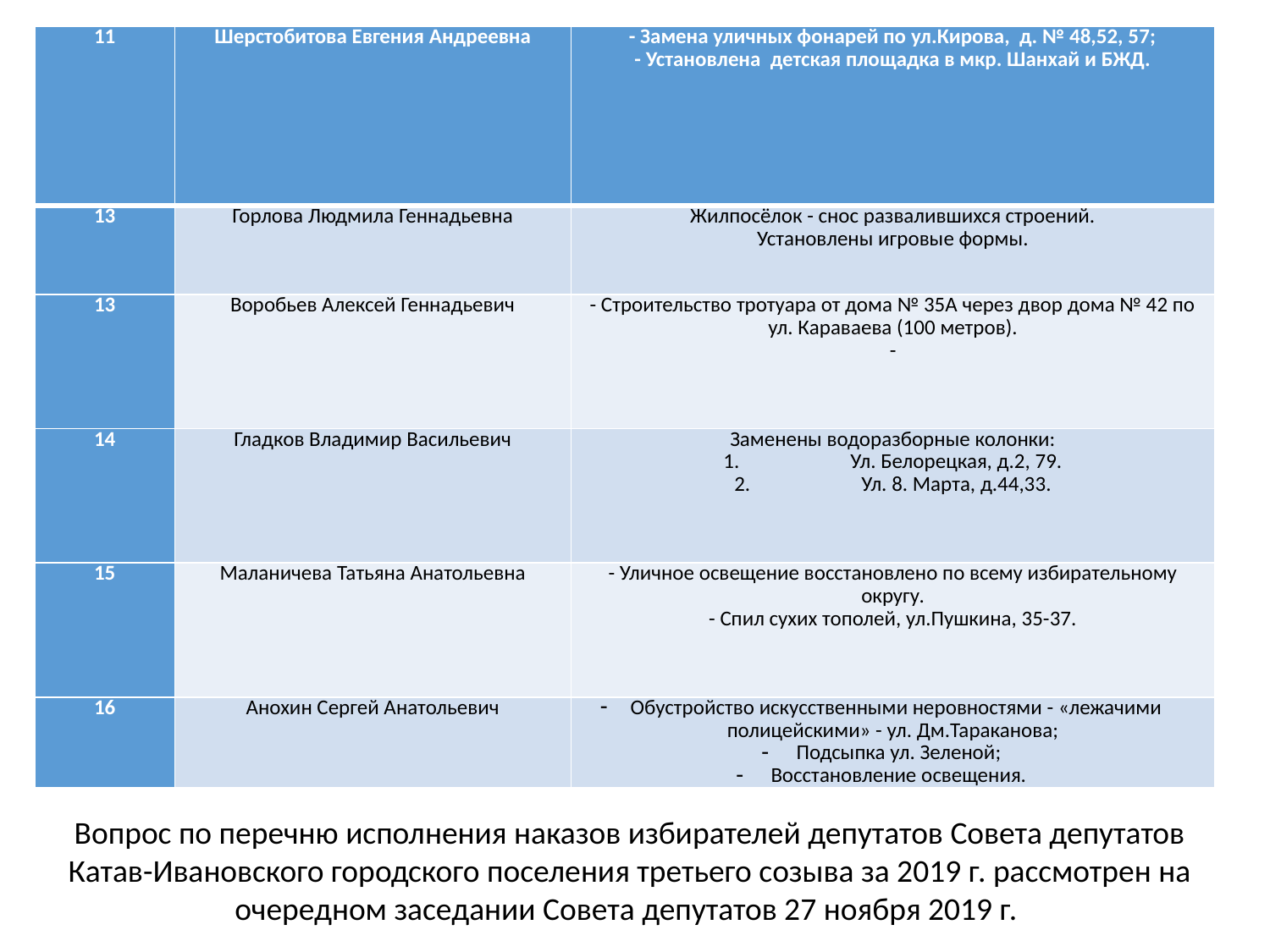

| 11 | Шерстобитова Евгения Андреевна | - Замена уличных фонарей по ул.Кирова, д. № 48,52, 57; - Установлена детская площадка в мкр. Шанхай и БЖД. |
| --- | --- | --- |
| 13 | Горлова Людмила Геннадьевна | Жилпосёлок - снос развалившихся строений. Установлены игровые формы. |
| 13 | Воробьев Алексей Геннадьевич | - Строительство тротуара от дома № 35А через двор дома № 42 по ул. Караваева (100 метров). - |
| 14 | Гладков Владимир Васильевич | Заменены водоразборные колонки: 1. Ул. Белорецкая, д.2, 79. 2. Ул. 8. Марта, д.44,33. |
| 15 | Маланичева Татьяна Анатольевна | - Уличное освещение восстановлено по всему избирательному округу. - Спил сухих тополей, ул.Пушкина, 35-37. |
| 16 | Анохин Сергей Анатольевич | Обустройство искусственными неровностями - «лежачими полицейскими» - ул. Дм.Тараканова; Подсыпка ул. Зеленой; Восстановление освещения. |
Вопрос по перечню исполнения наказов избирателей депутатов Совета депутатов Катав-Ивановского городского поселения третьего созыва за 2019 г. рассмотрен на очередном заседании Совета депутатов 27 ноября 2019 г.